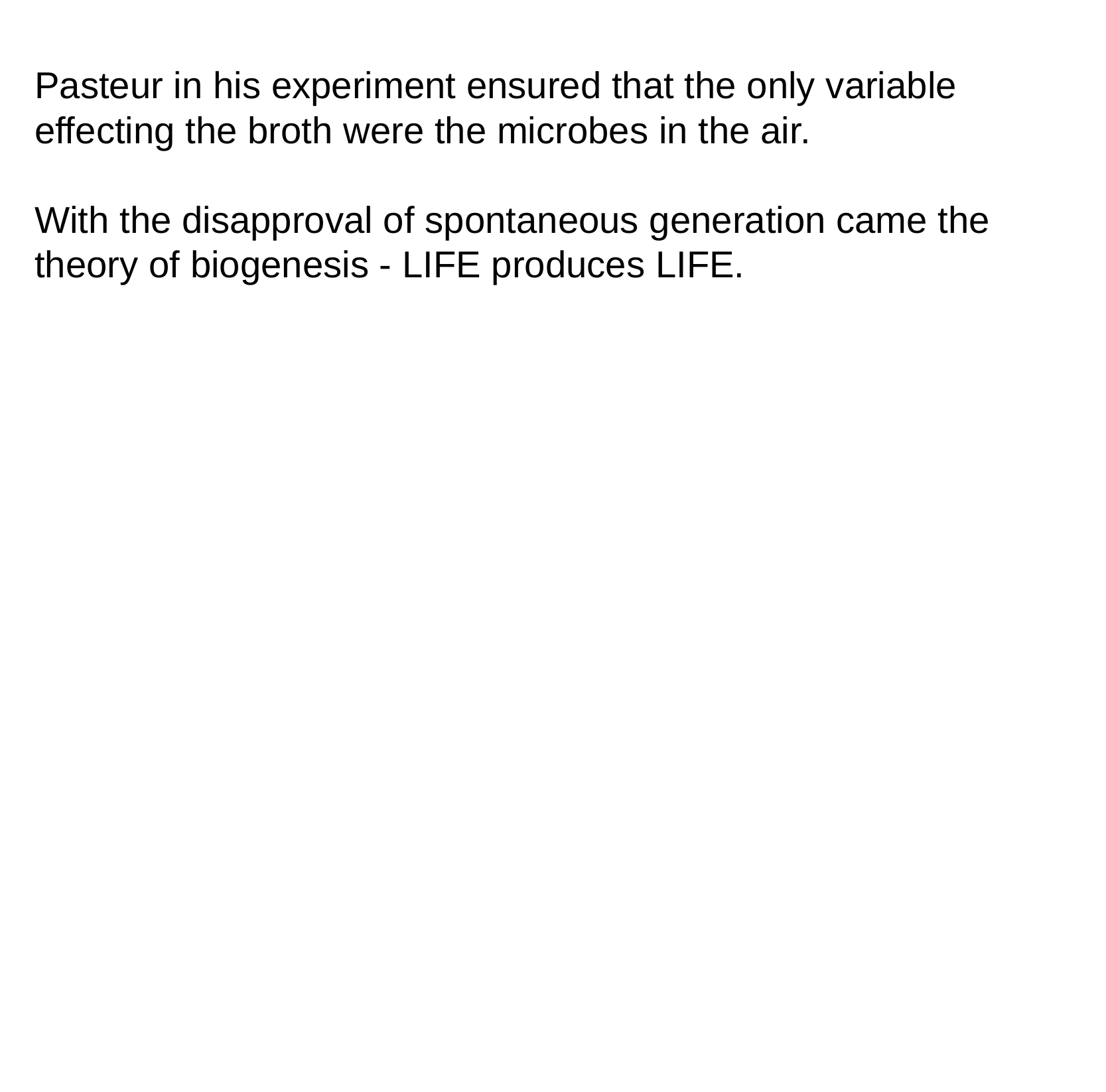

Pasteur in his experiment ensured that the only variable effecting the broth were the microbes in the air.

With the disapproval of spontaneous generation came the theory of biogenesis - LIFE produces LIFE.